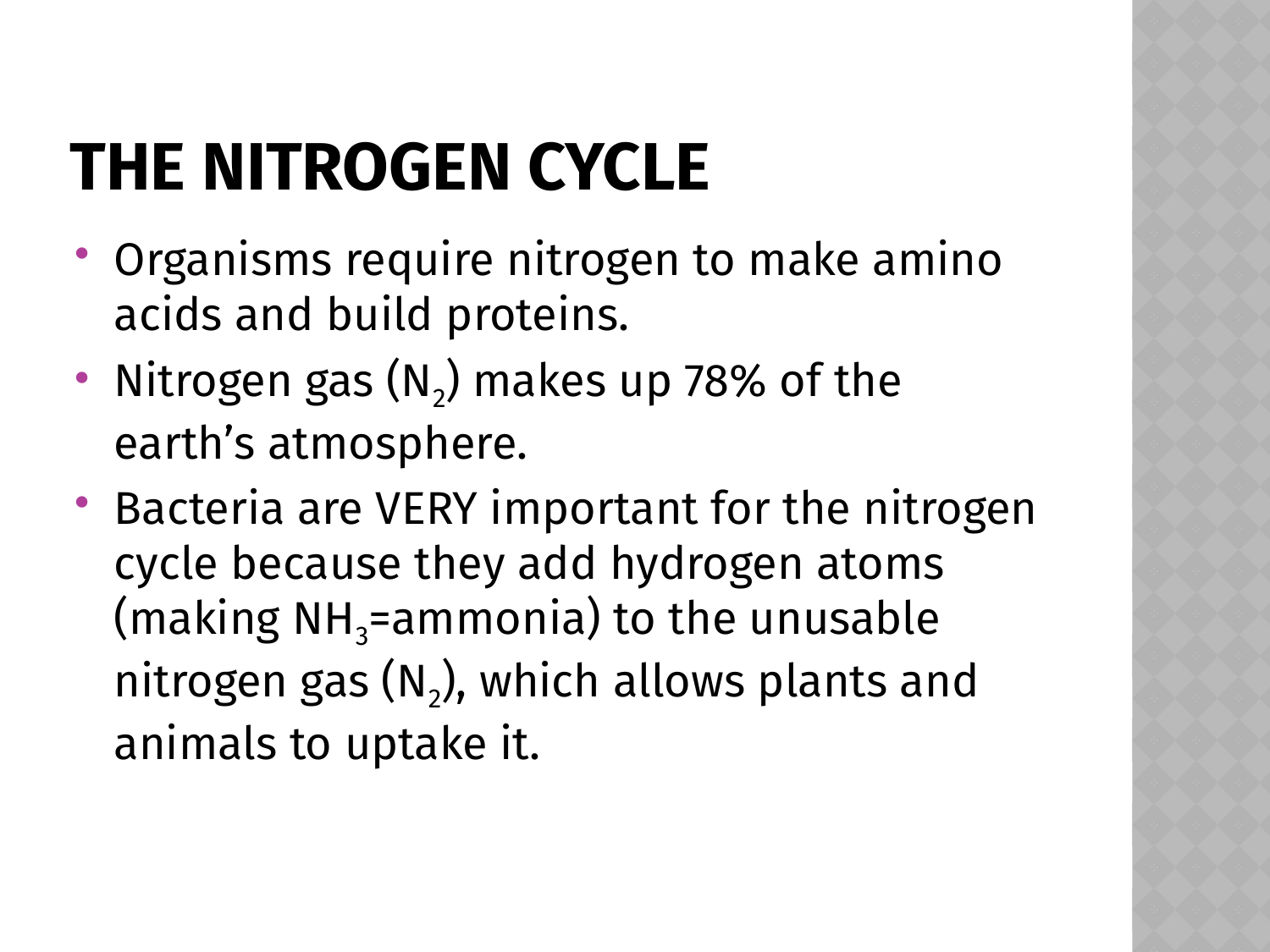

# The Nitrogen Cycle
Organisms require nitrogen to make amino acids and build proteins.
Nitrogen gas (N2) makes up 78% of the earth’s atmosphere.
Bacteria are VERY important for the nitrogen cycle because they add hydrogen atoms (making NH3=ammonia) to the unusable nitrogen gas (N2), which allows plants and animals to uptake it.